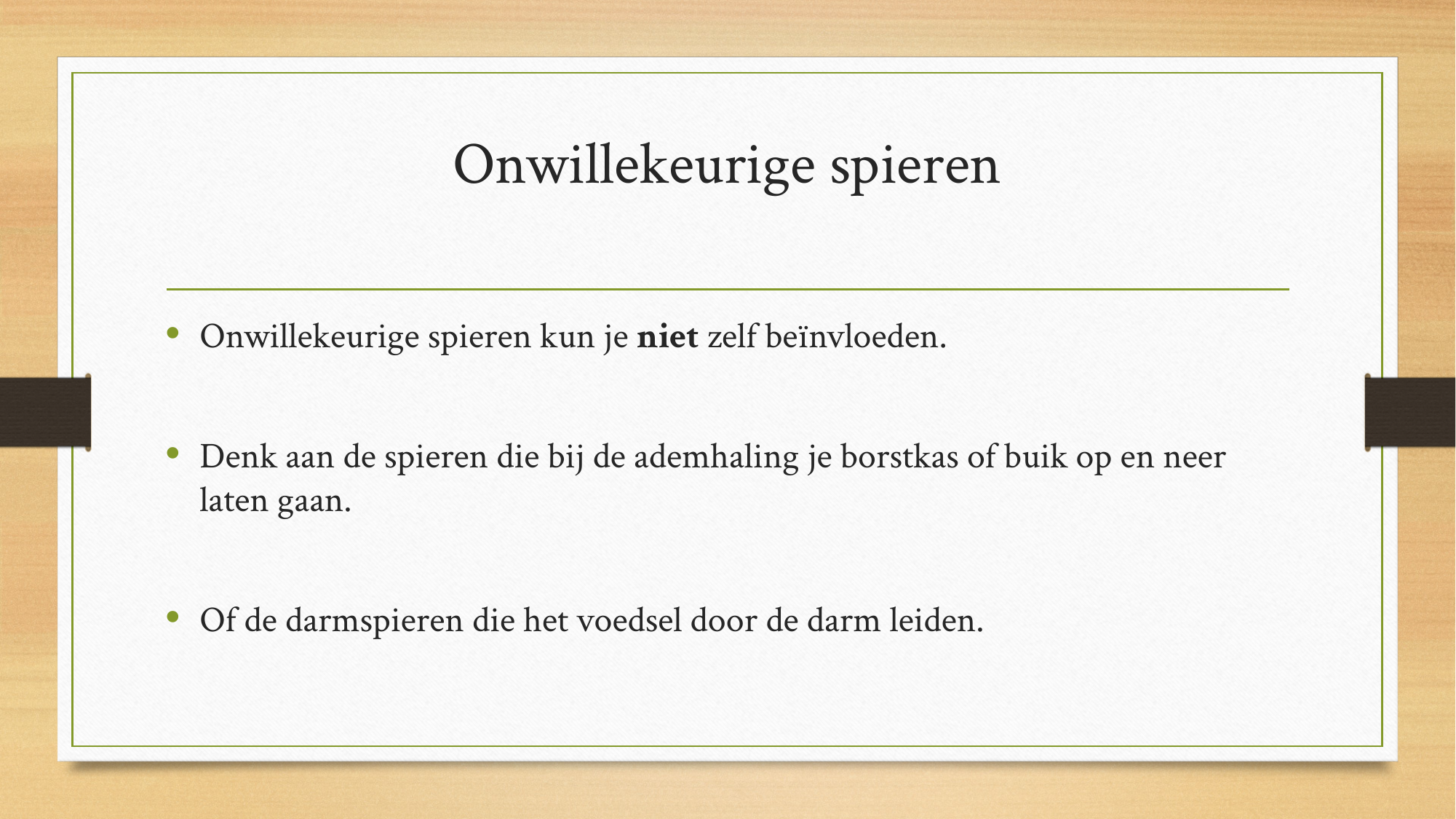

# Onwillekeurige spieren
Onwillekeurige spieren kun je niet zelf beïnvloeden.

Denk aan de spieren die bij de ademhaling je borstkas of buik op en neer laten gaan.

Of de darmspieren die het voedsel door de darm leiden.